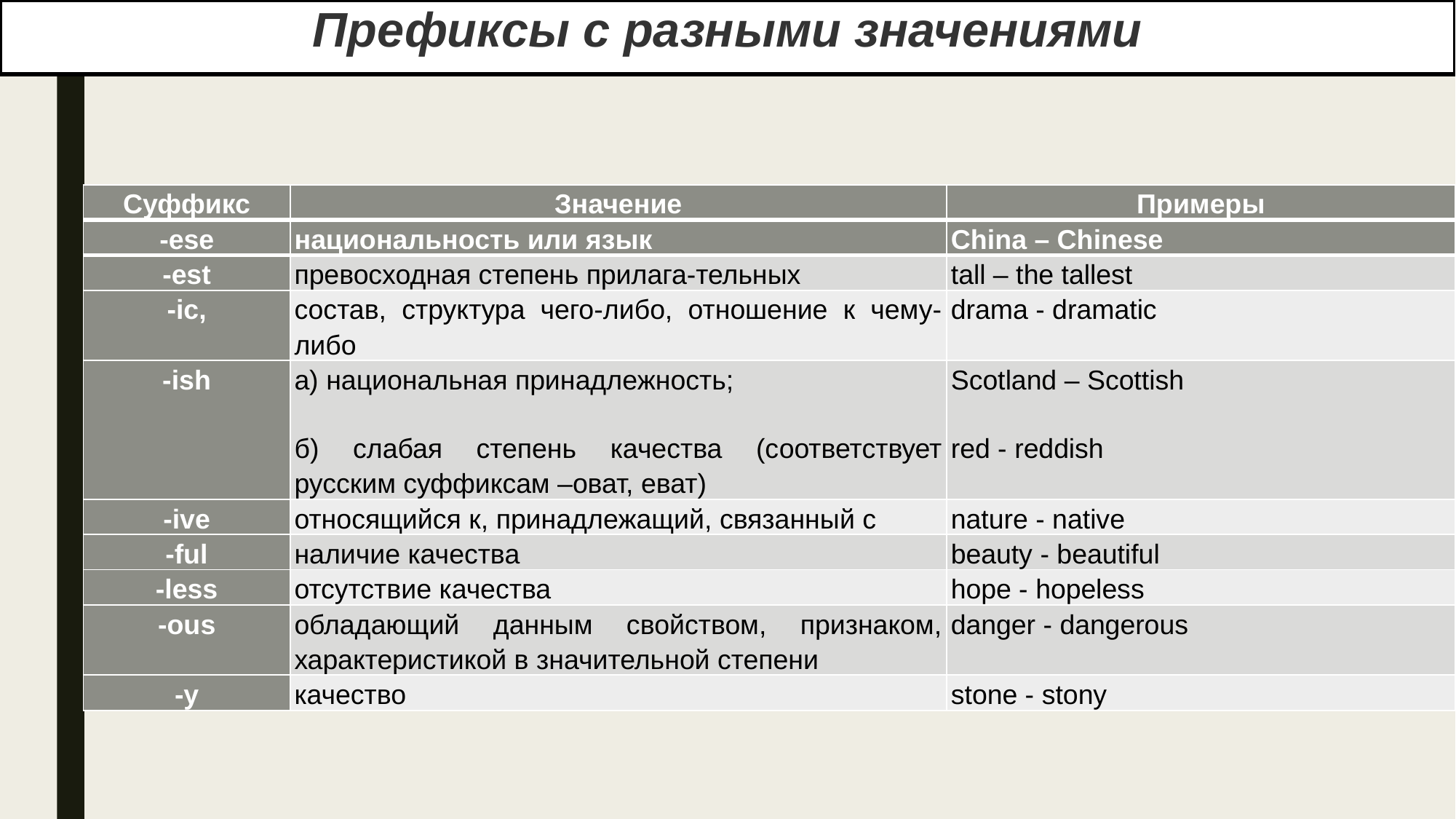

# Префиксы с разными значениями
| Суффикс | Значение | Примеры |
| --- | --- | --- |
| -ese | национальность или язык | China – Chinese |
| --- | --- | --- |
| -est | превосходная степень прилага-тельных | tall – the tallest |
| -ic, | состав, структура чего-либо, отношение к чему-либо | drama - dramatic |
| -ish | а) национальная принадлежность; б) слабая степень качества (соответствует русским суффиксам –оват, еват) | Scotland – Scottish red - reddish |
| -ive | относящийся к, принадлежащий, связанный с | nature - native |
| -ful | наличие качества | beauty - beautiful |
| -less | отсутствие качества | hope - hopeless |
| -ous | обладающий данным свойством, признаком, характеристикой в значительной степени | danger - dangerous |
| -y | качество | stone - stony |